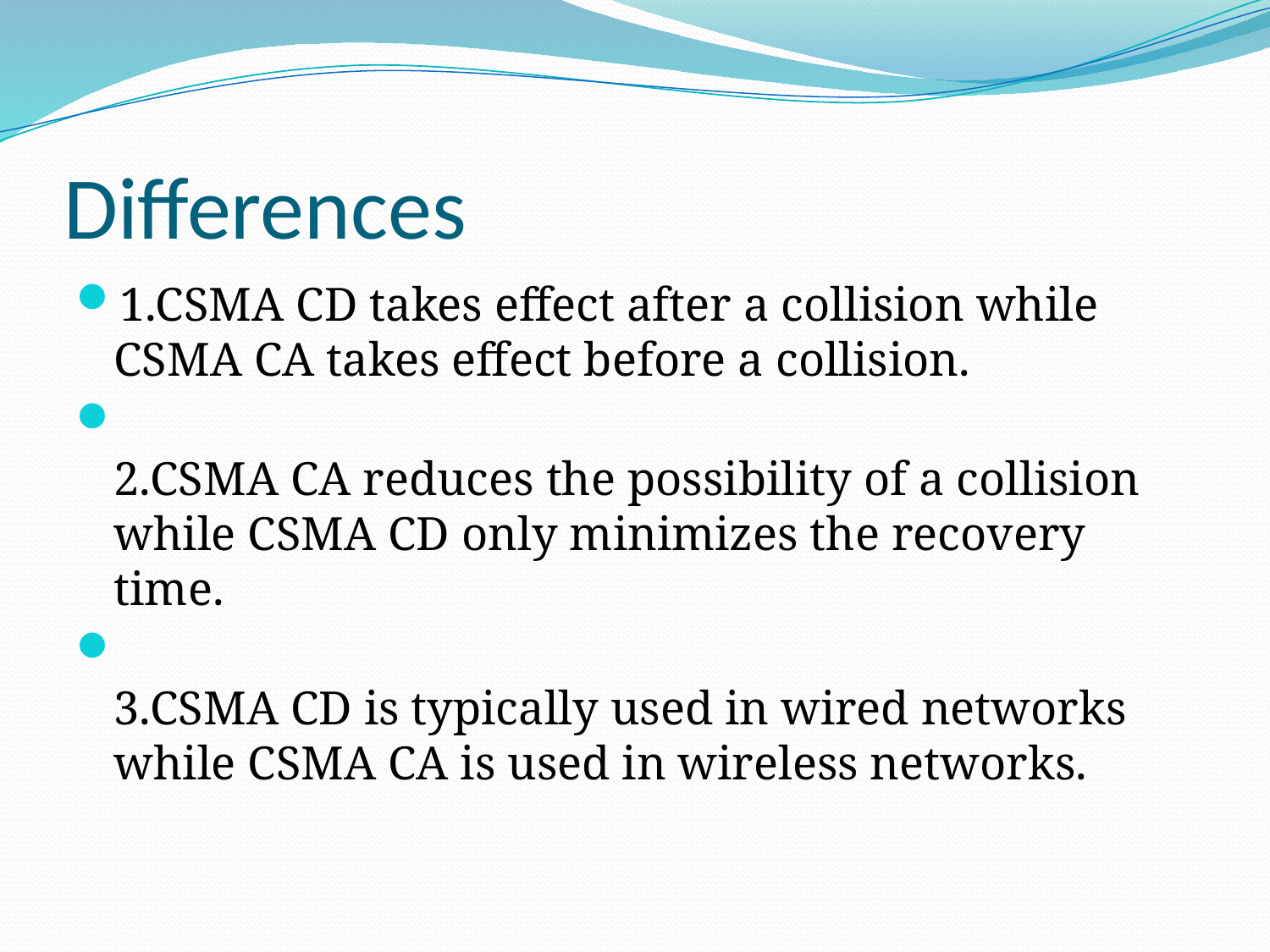

# Differences
1.CSMA CD takes effect after a collision while CSMA CA takes effect before a collision.
2.CSMA CA reduces the possibility of a collision while CSMA CD only minimizes the recovery time.
3.CSMA CD is typically used in wired networks while CSMA CA is used in wireless networks.